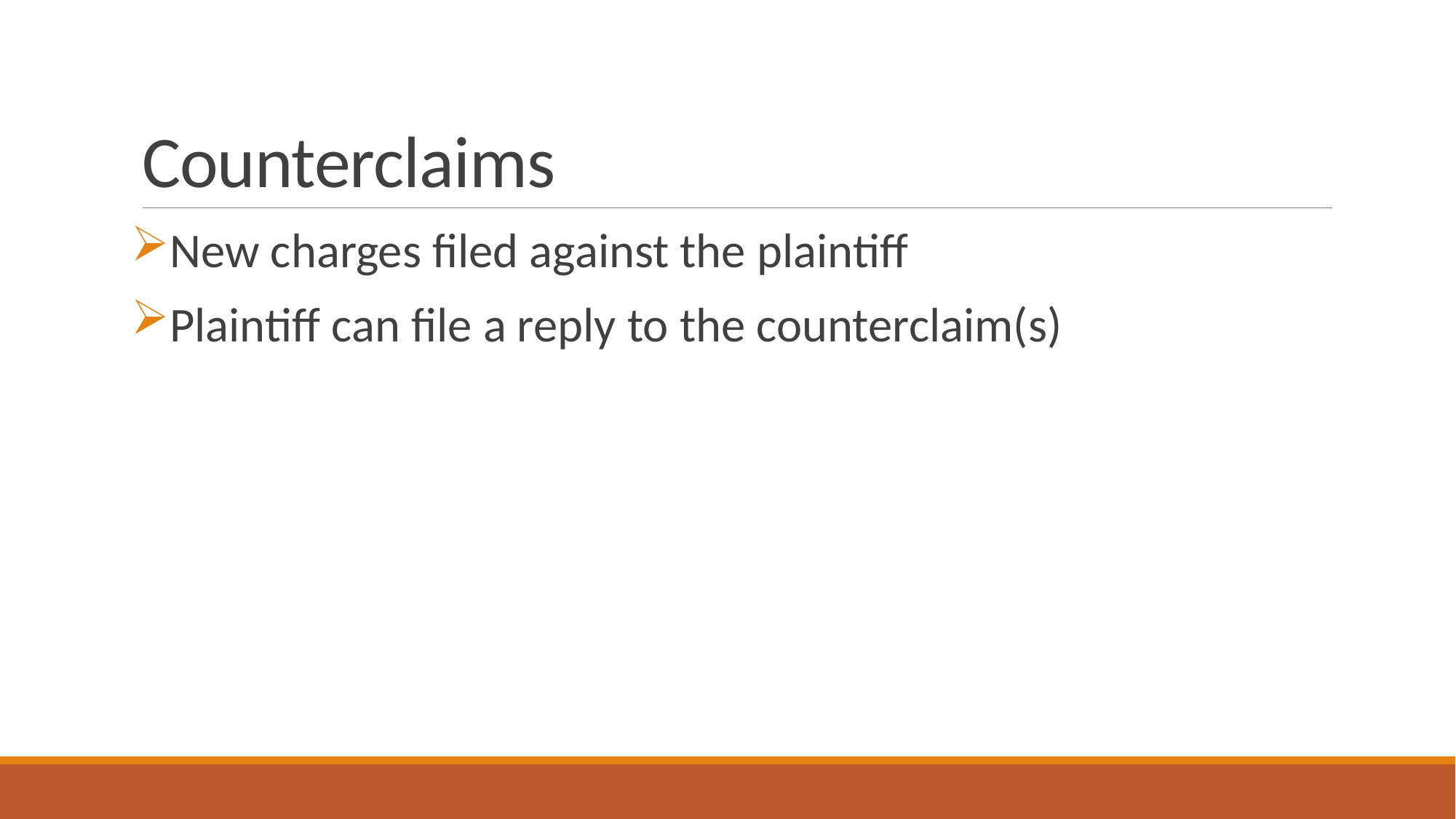

# Counterclaims
New charges filed against the plaintiff
Plaintiff can file a reply to the counterclaim(s)